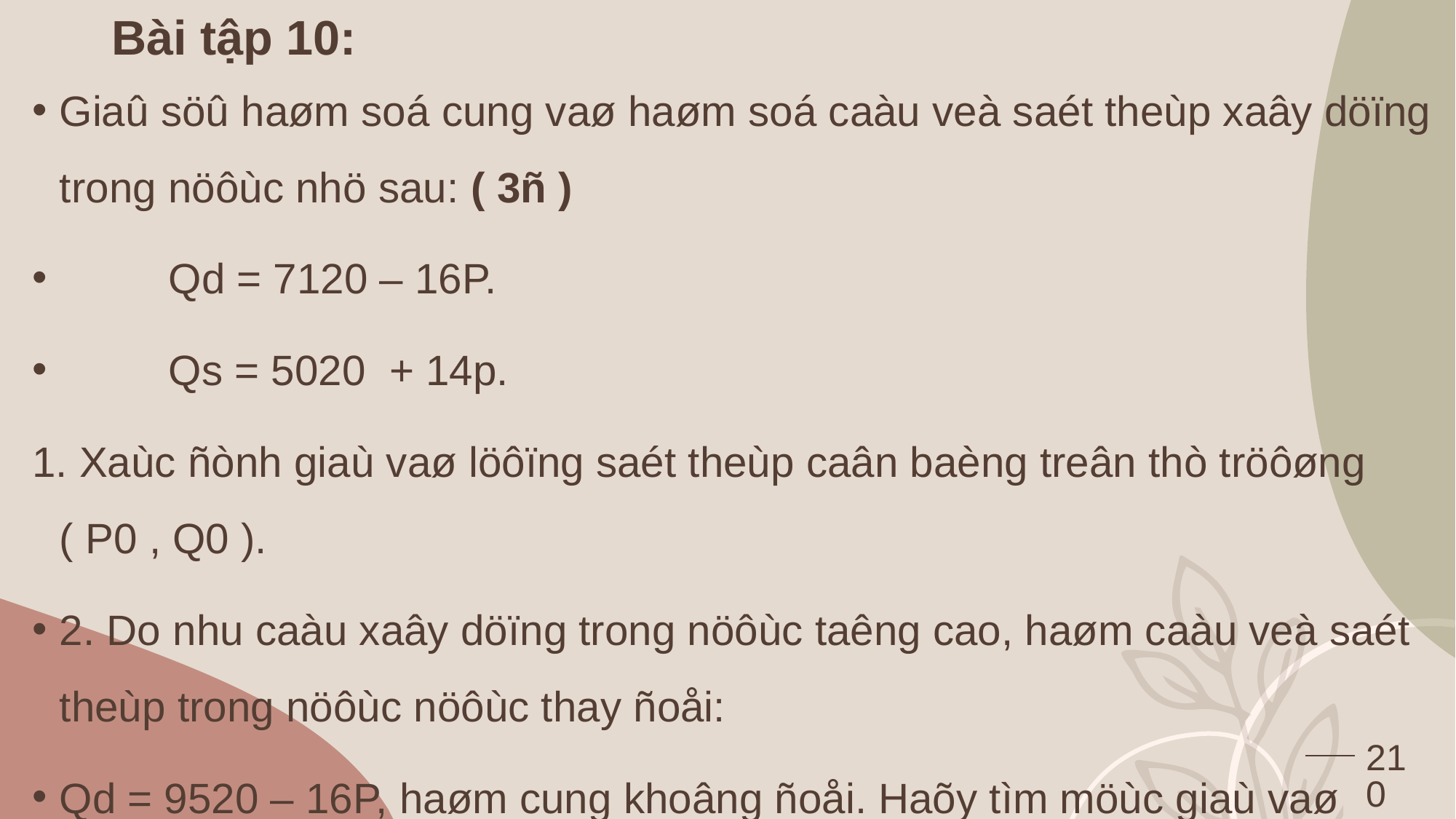

Bài tập 10:
Giaû söû haøm soá cung vaø haøm soá caàu veà saét theùp xaây döïng trong nöôùc nhö sau: ( 3ñ )
	Qd = 7120 – 16P.
	Qs = 5020  + 14p.
1. Xaùc ñònh giaù vaø löôïng saét theùp caân baèng treân thò tröôøng ( P0 , Q0 ).
2. Do nhu caàu xaây döïng trong nöôùc taêng cao, haøm caàu veà saét theùp trong nöôùc nöôùc thay ñoåi:
Qd = 9520 – 16P, haøm cung khoâng ñoåi. Haõy tìm möùc giaù vaø löôïng caân baèng môùi. ( P1, Q1).
210